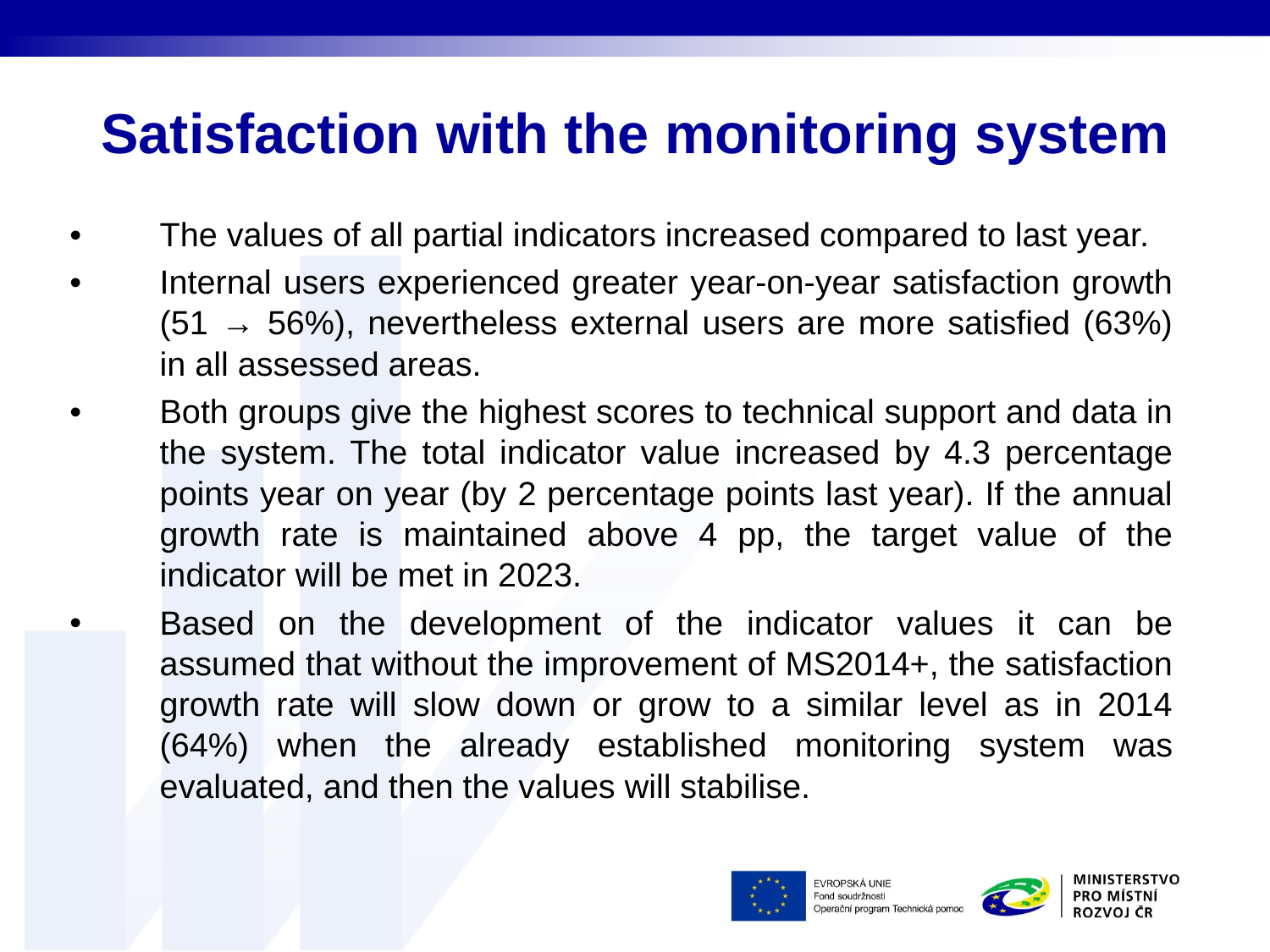

# Satisfaction with the monitoring system
The values of all partial indicators increased compared to last year.
Internal users experienced greater year-on-year satisfaction growth (51 → 56%), nevertheless external users are more satisfied (63%) in all assessed areas.
Both groups give the highest scores to technical support and data in the system. The total indicator value increased by 4.3 percentage points year on year (by 2 percentage points last year). If the annual growth rate is maintained above 4 pp, the target value of the indicator will be met in 2023.
Based on the development of the indicator values it can be assumed that without the improvement of MS2014+, the satisfaction growth rate will slow down or grow to a similar level as in 2014 (64%) when the already established monitoring system was evaluated, and then the values will stabilise.